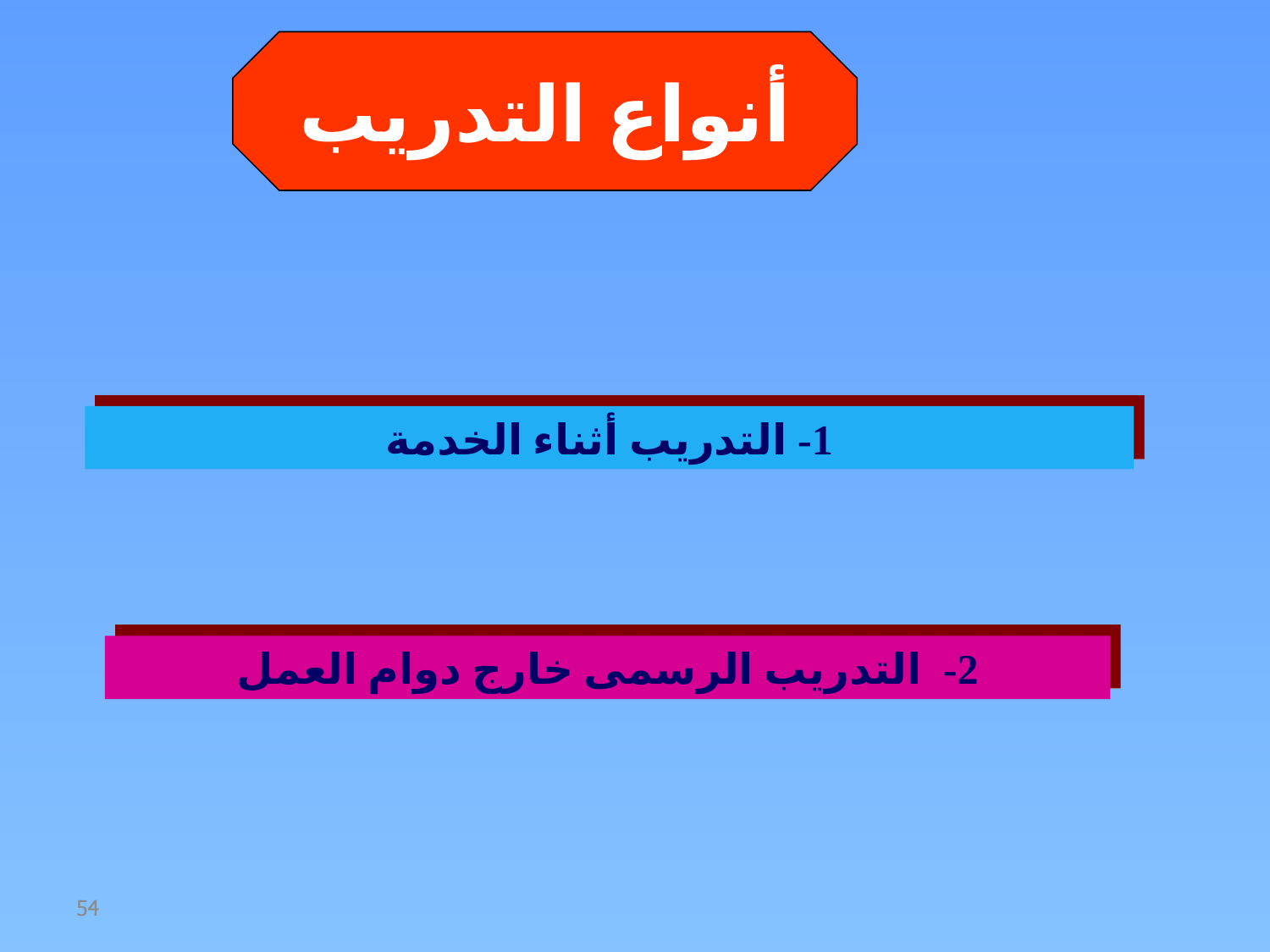

أنواع التدريب
1- التدريب أثناء الخدمة
2-  التدريب الرسمى خارج دوام العمل
54